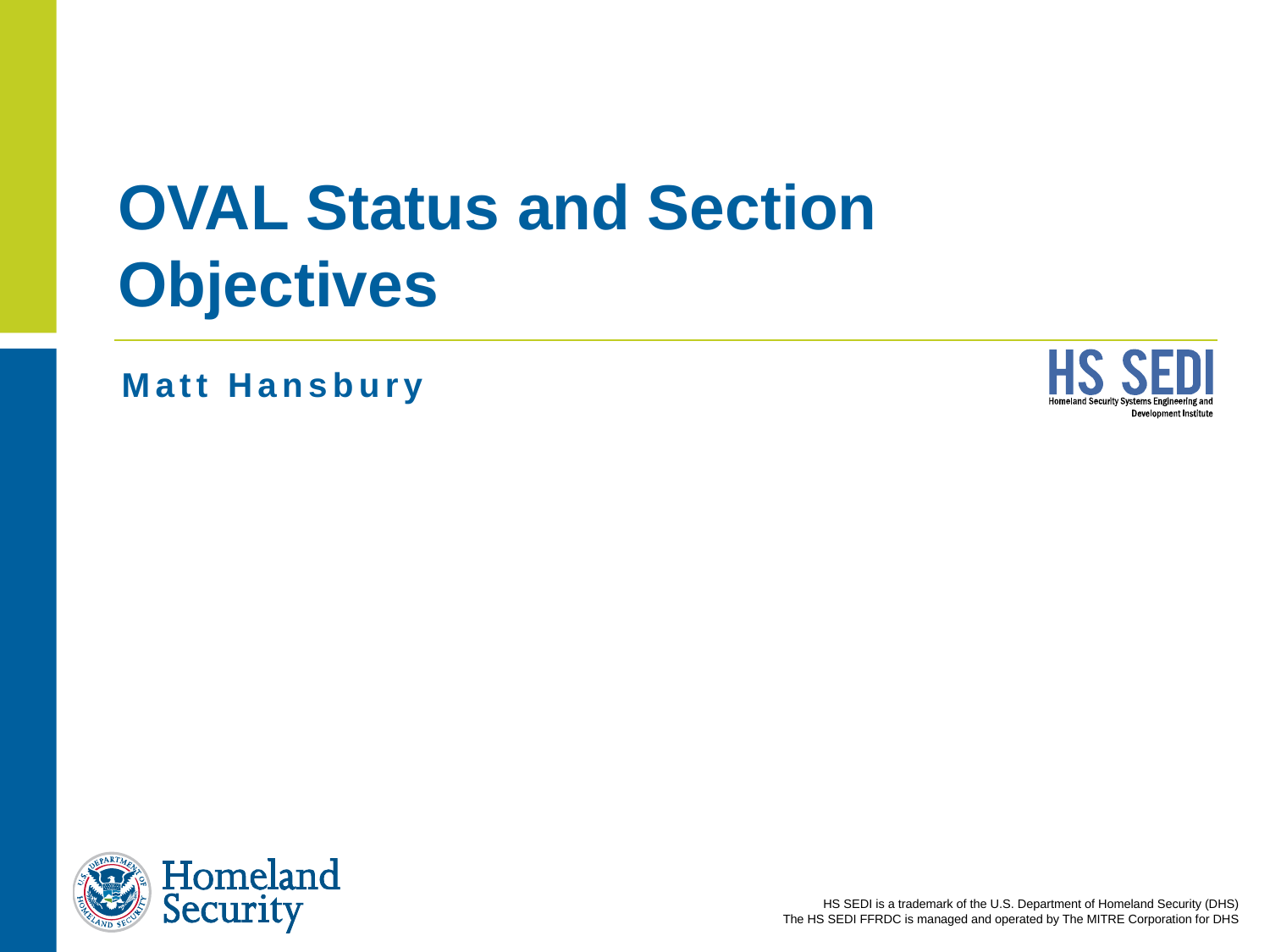

# OVAL Status and Section Objectives
Matt Hansbury